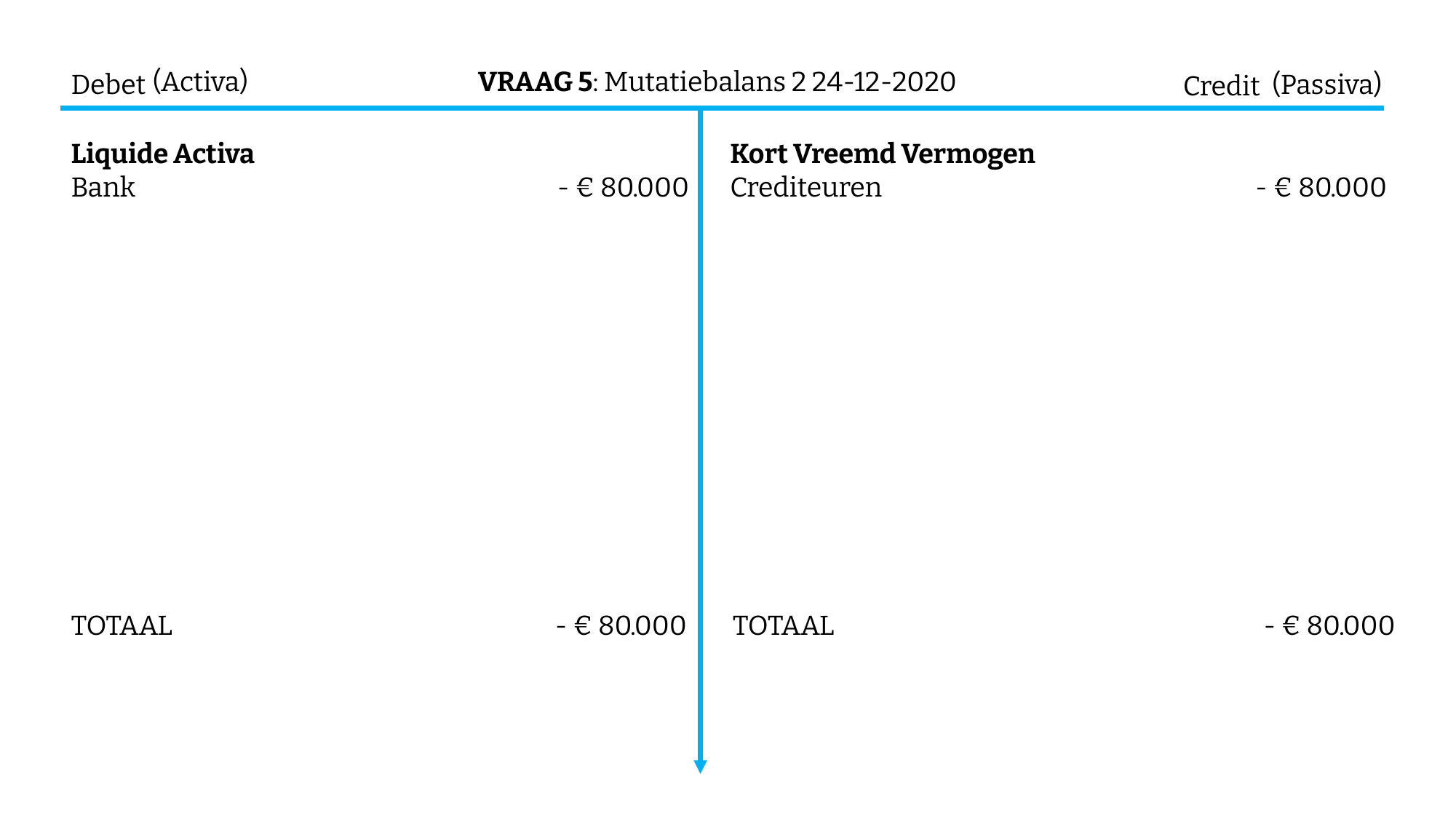

VRAAG 5: Mutatiebalans 2 24-12-2020
(Activa)
Debet
(Passiva)
Credit
Liquide Activa
Kort Vreemd Vermogen
Bank
- € 80.000
Crediteuren
- € 80.000
TOTAAL
- € 80.000
TOTAAL
- € 80.000